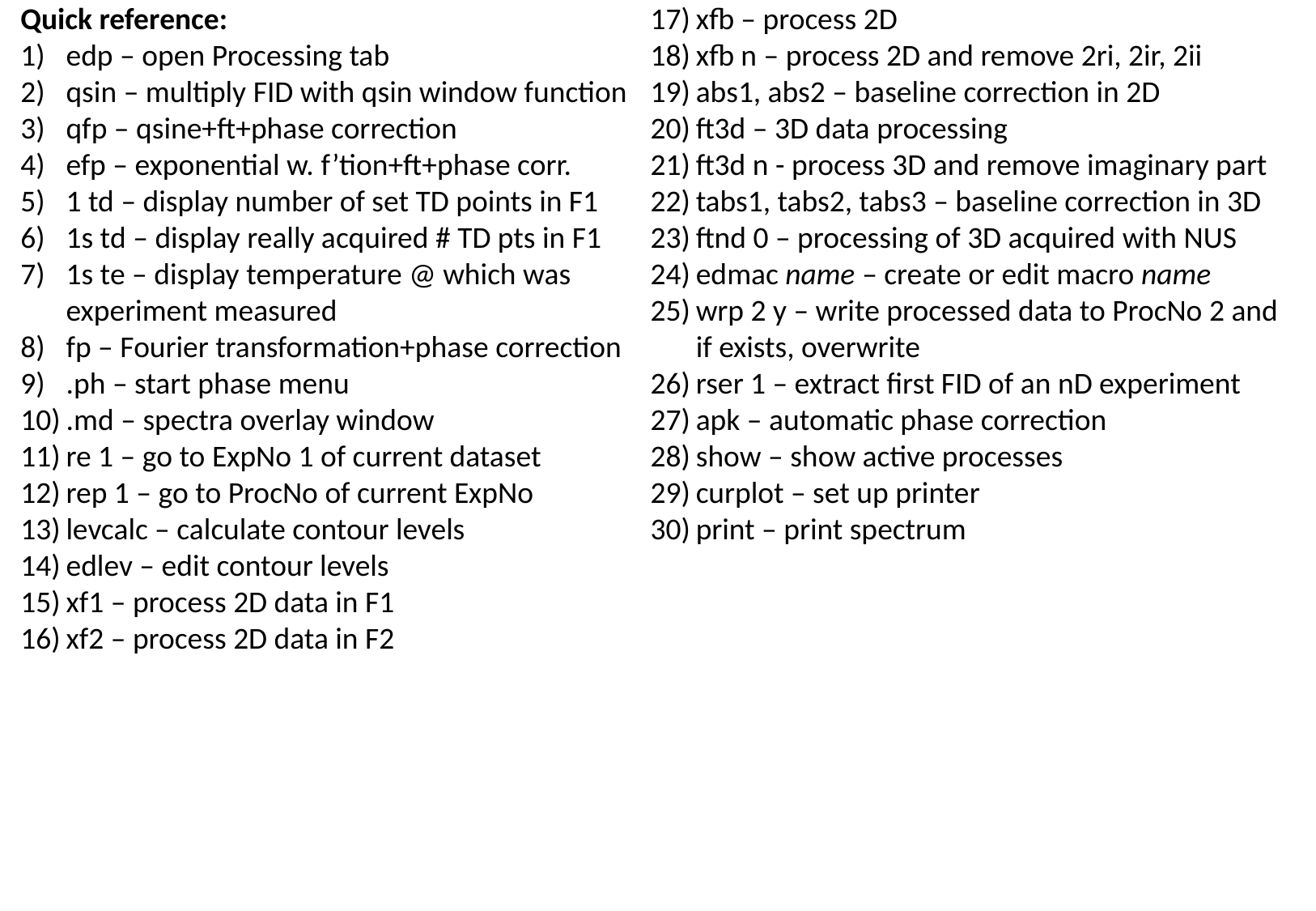

Quick reference:
edp – open Processing tab
qsin – multiply FID with qsin window function
qfp – qsine+ft+phase correction
efp – exponential w. f’tion+ft+phase corr.
1 td – display number of set TD points in F1
1s td – display really acquired # TD pts in F1
1s te – display temperature @ which was experiment measured
fp – Fourier transformation+phase correction
.ph – start phase menu
.md – spectra overlay window
re 1 – go to ExpNo 1 of current dataset
rep 1 – go to ProcNo of current ExpNo
levcalc – calculate contour levels
edlev – edit contour levels
xf1 – process 2D data in F1
xf2 – process 2D data in F2

xfb – process 2D
xfb n – process 2D and remove 2ri, 2ir, 2ii
abs1, abs2 – baseline correction in 2D
ft3d – 3D data processing
ft3d n - process 3D and remove imaginary part
tabs1, tabs2, tabs3 – baseline correction in 3D
ftnd 0 – processing of 3D acquired with NUS
edmac name – create or edit macro name
wrp 2 y – write processed data to ProcNo 2 and if exists, overwrite
rser 1 – extract first FID of an nD experiment
apk – automatic phase correction
show – show active processes
curplot – set up printer
print – print spectrum